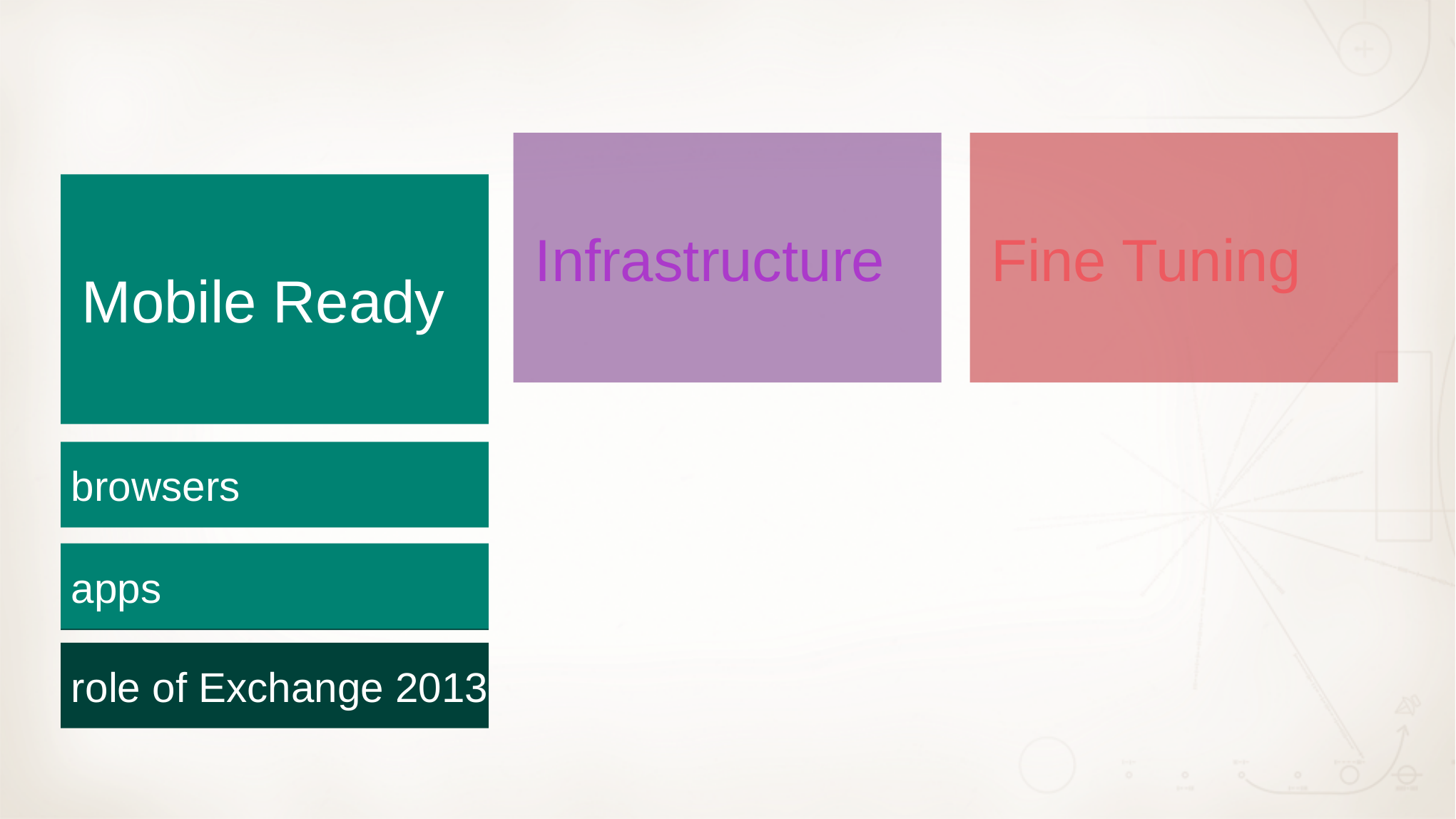

Infrastructure
Fine Tuning
Mobile Ready
browsers
apps
role of Exchange 2013
role of Exchange 2013